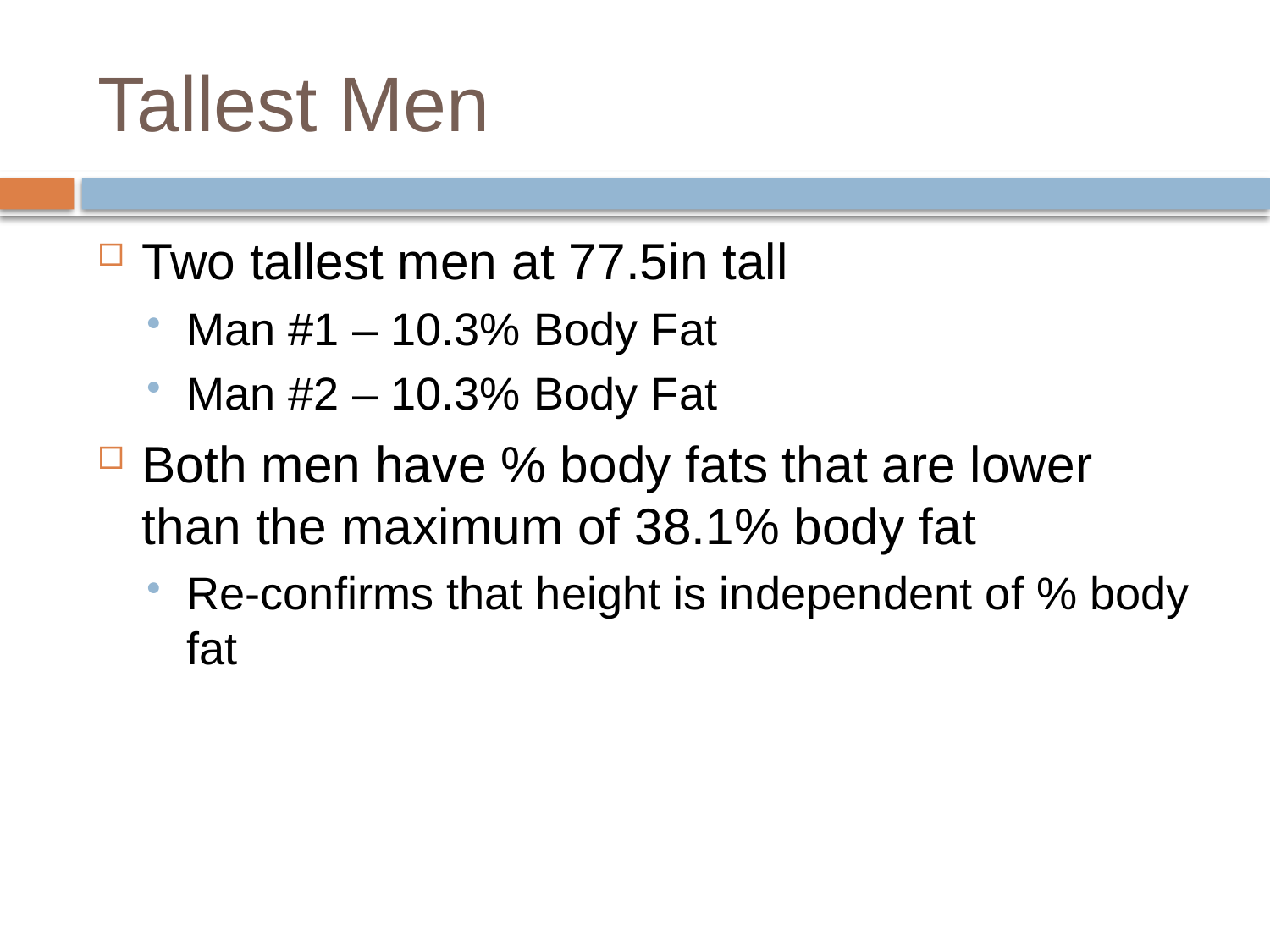

# Tallest Men
Two tallest men at 77.5in tall
Man #1 – 10.3% Body Fat
Man #2 – 10.3% Body Fat
Both men have % body fats that are lower than the maximum of 38.1% body fat
Re-confirms that height is independent of % body fat